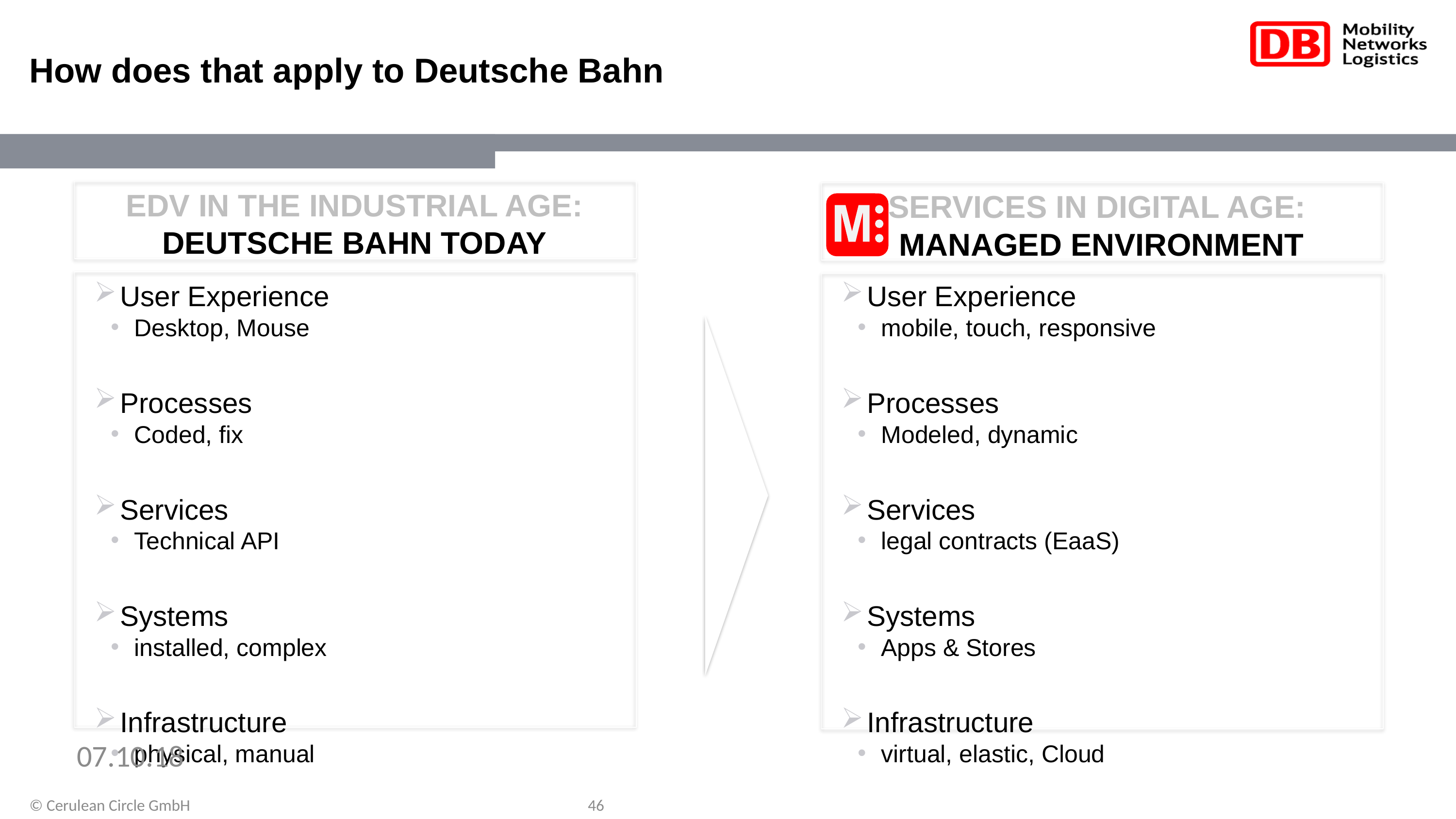

# How does that apply to Deutsche Bahn
EDV in the industrial age: Deutsche Bahn Today
Services in Digital age:
Managed Environment

User Experience
Desktop, Mouse

Processes
Coded, fix

Services
Technical API

Systems
installed, complex

Infrastructure
physical, manual
User Experience
mobile, touch, responsive

Processes
Modeled, dynamic

Services
legal contracts (EaaS)

Systems
Apps & Stores

Infrastructure
virtual, elastic, Cloud
07.10.18
© Cerulean Circle GmbH
46